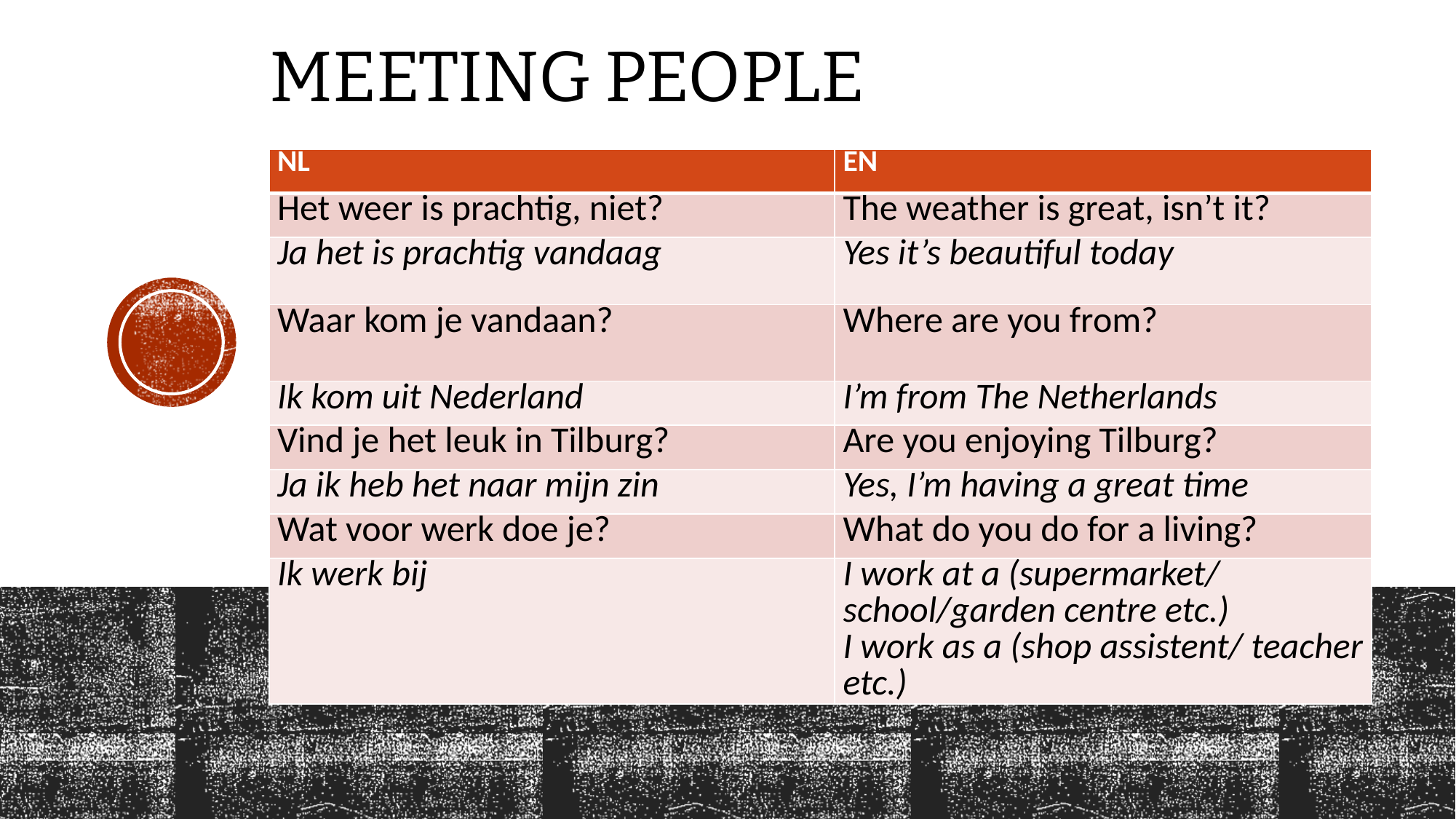

# Meeting people

| NL | EN |
| --- | --- |
| Het weer is prachtig, niet? | The weather is great, isn’t it? |
| Ja het is prachtig vandaag | Yes it’s beautiful today |
| Waar kom je vandaan? | Where are you from? |
| Ik kom uit Nederland | I’m from The Netherlands |
| Vind je het leuk in Tilburg? | Are you enjoying Tilburg? |
| Ja ik heb het naar mijn zin | Yes, I’m having a great time |
| Wat voor werk doe je? | What do you do for a living? |
| Ik werk bij | I work at a (supermarket/ school/garden centre etc.) I work as a (shop assistent/ teacher etc.) |